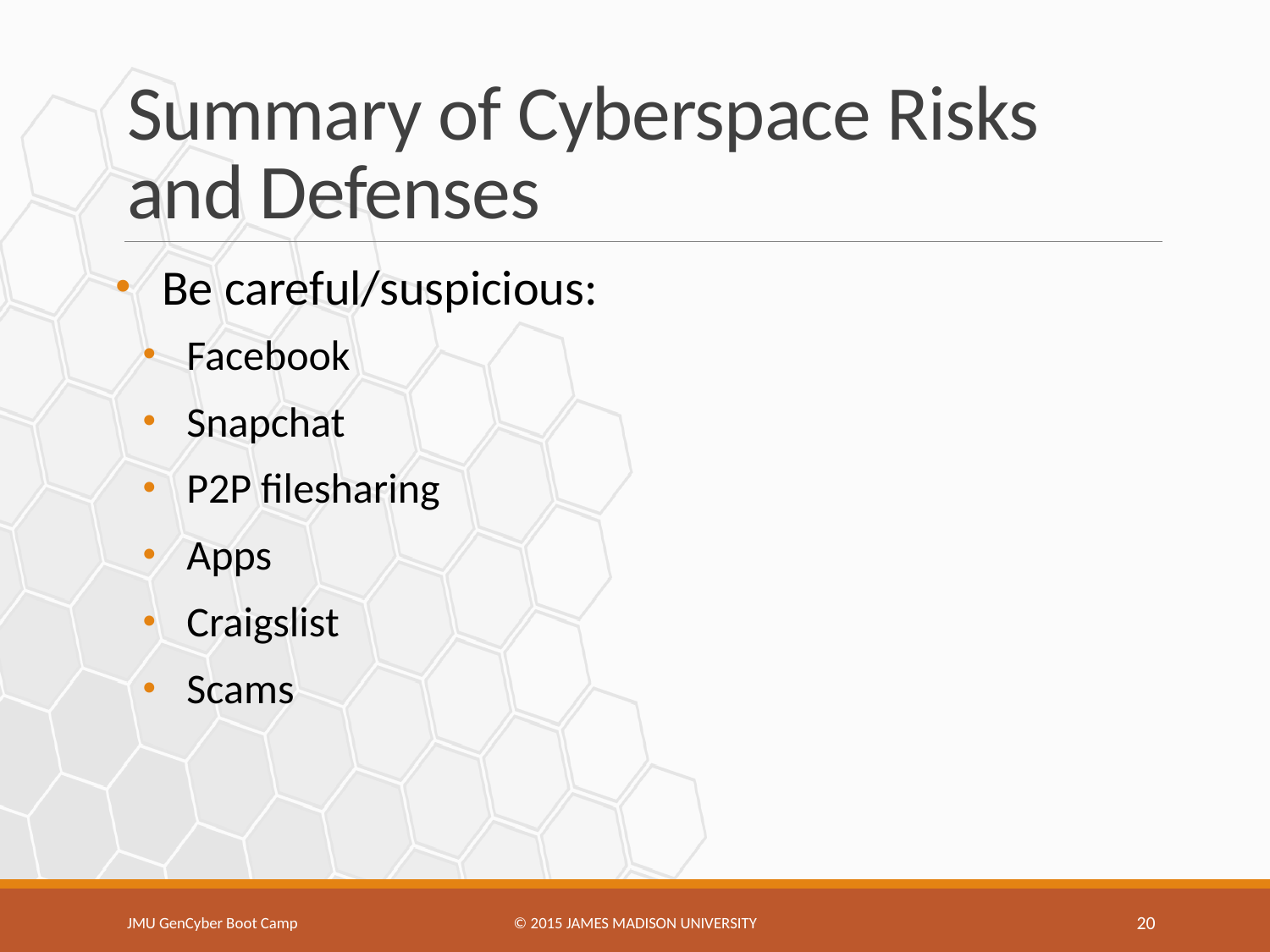

# Summary of Cyberspace Risks and Defenses
Be careful/suspicious:
Facebook
Snapchat
P2P filesharing
Apps
Craigslist
Scams
JMU GenCyber Boot Camp
© 2015 James Madison university
20